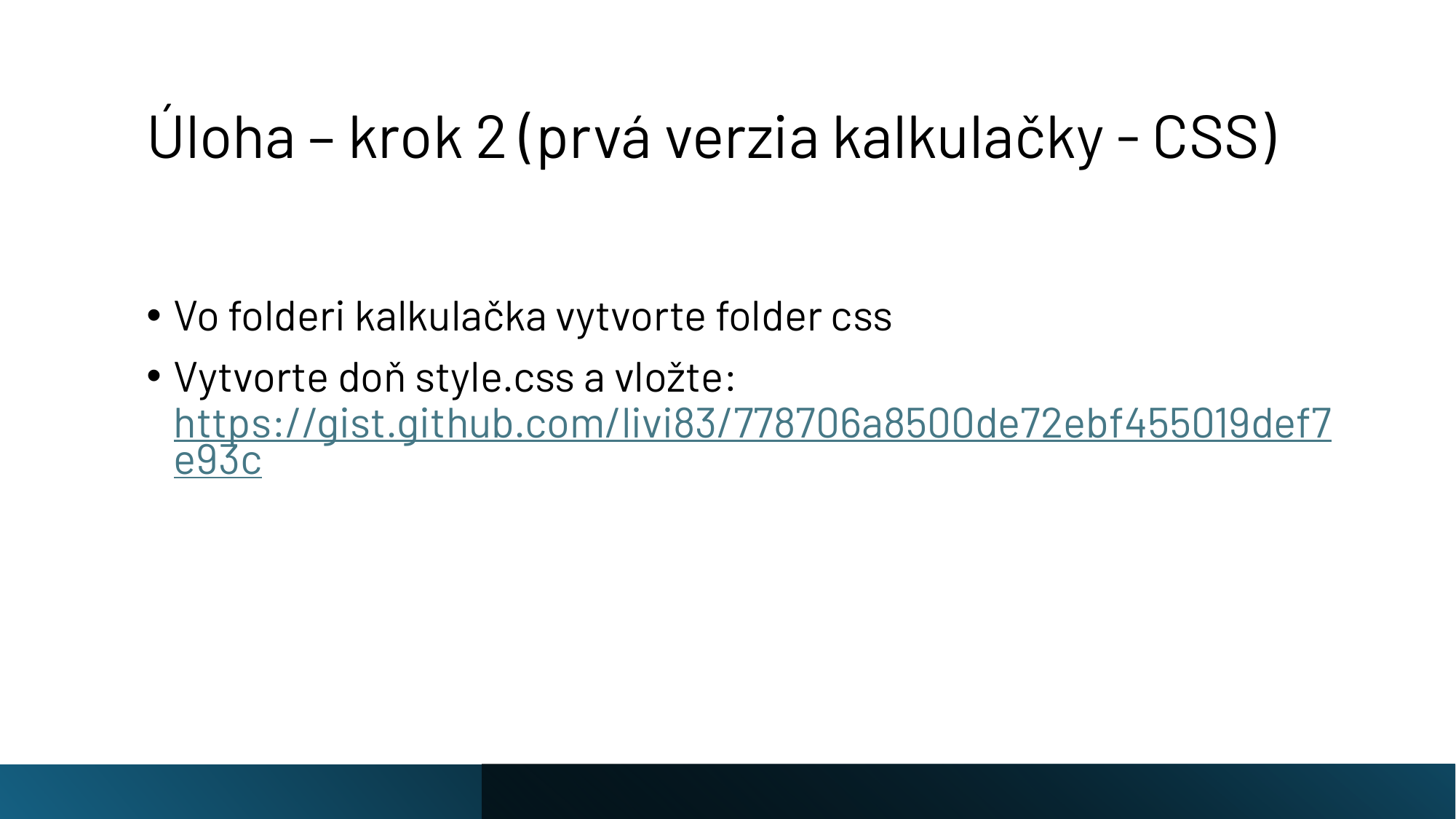

# Úloha – krok 2 (prvá verzia kalkulačky - CSS)
Vo folderi kalkulačka vytvorte folder css
Vytvorte doň style.css a vložte: https://gist.github.com/livi83/778706a8500de72ebf455019def7e93c